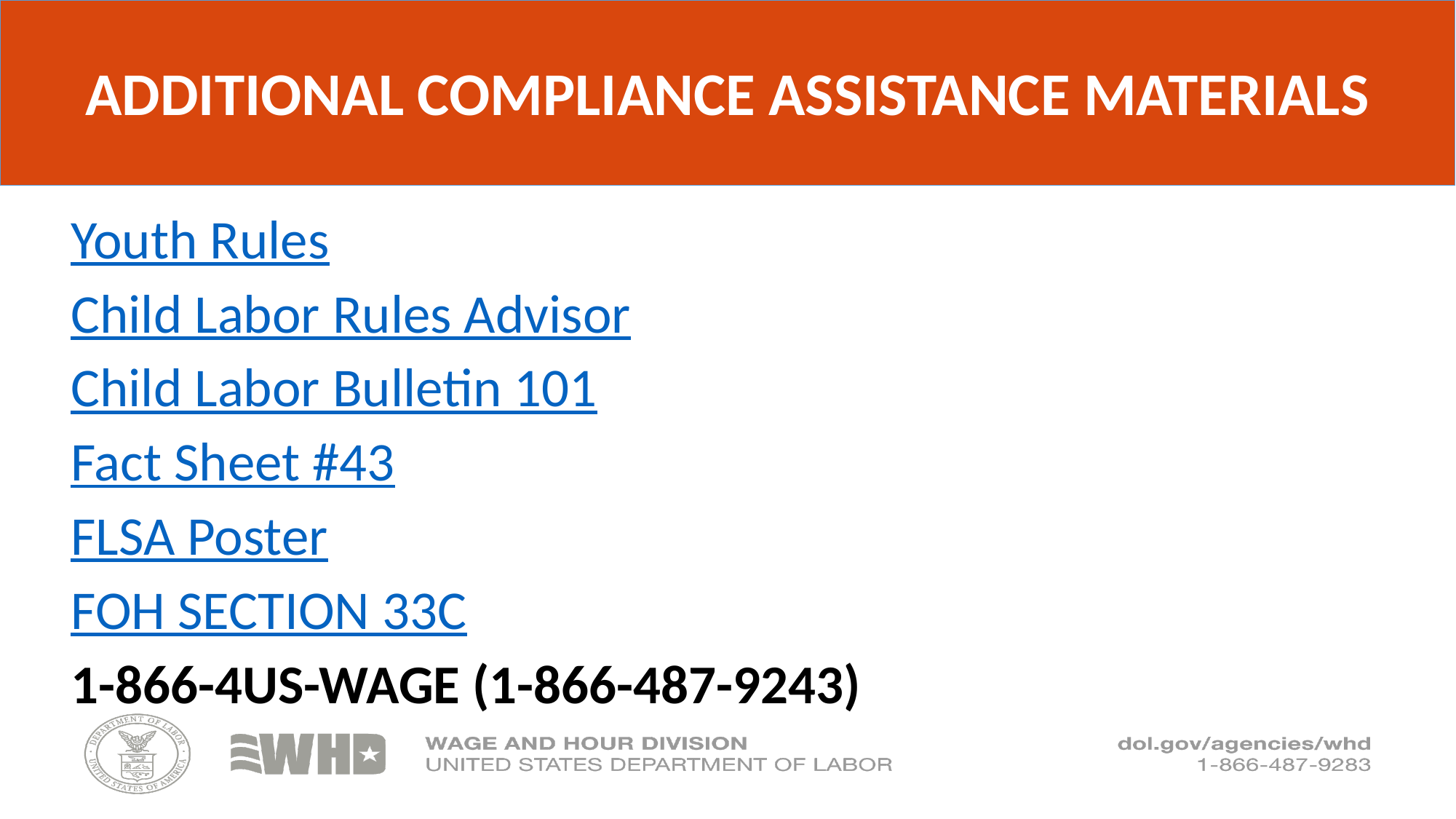

# ADDITIONAL COMPLIANCE ASSISTANCE MATERIALS
Youth Rules
Child Labor Rules Advisor
Child Labor Bulletin 101
Fact Sheet #43
FLSA Poster
FOH SECTION 33C
1-866-4US-WAGE (1-866-487-9243)